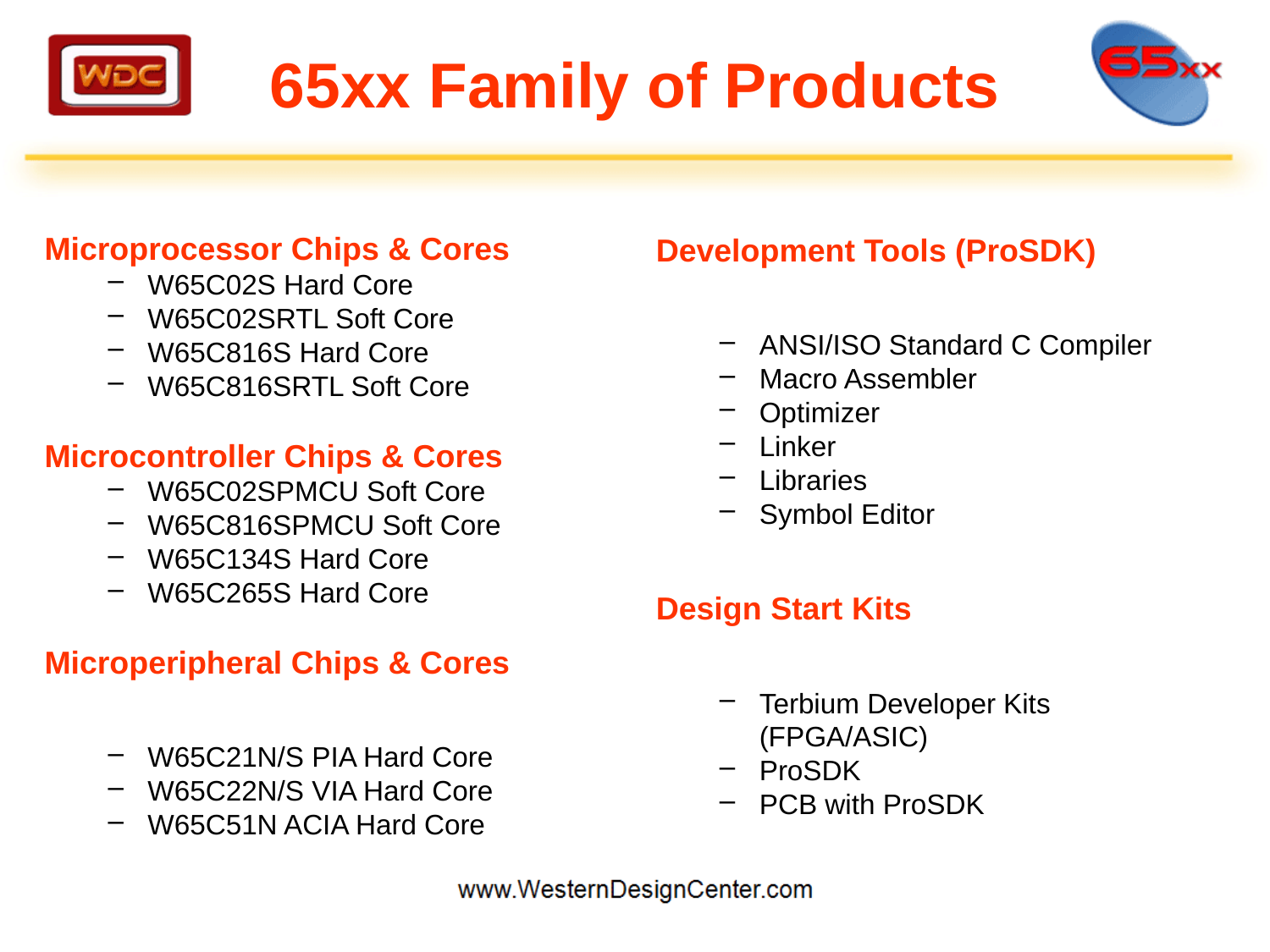

# 65xx Family of Products
Microprocessor Chips & Cores
W65C02S Hard Core
W65C02SRTL Soft Core
W65C816S Hard Core
W65C816SRTL Soft Core

Microcontroller Chips & Cores
W65C02SPMCU Soft Core
W65C816SPMCU Soft Core
W65C134S Hard Core
W65C265S Hard Core

Microperipheral Chips & Cores

W65C21N/S PIA Hard Core
W65C22N/S VIA Hard Core
W65C51N ACIA Hard Core
Development Tools (ProSDK)

ANSI/ISO Standard C Compiler
Macro Assembler
Optimizer
Linker
Libraries
Symbol Editor

Design Start Kits

Terbium Developer Kits (FPGA/ASIC)
ProSDK
PCB with ProSDK